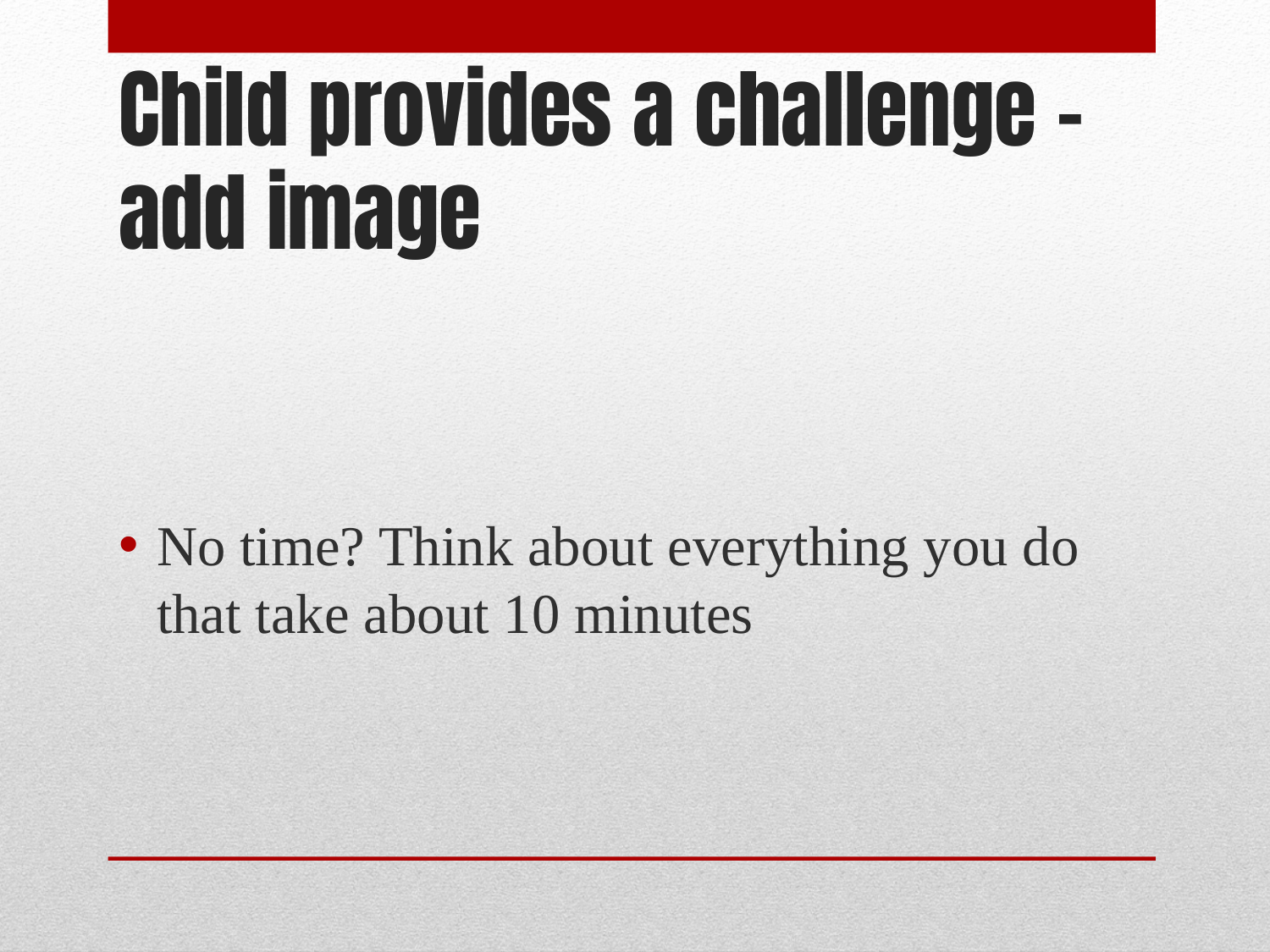

# Child provides a challenge – add image
No time? Think about everything you do that take about 10 minutes